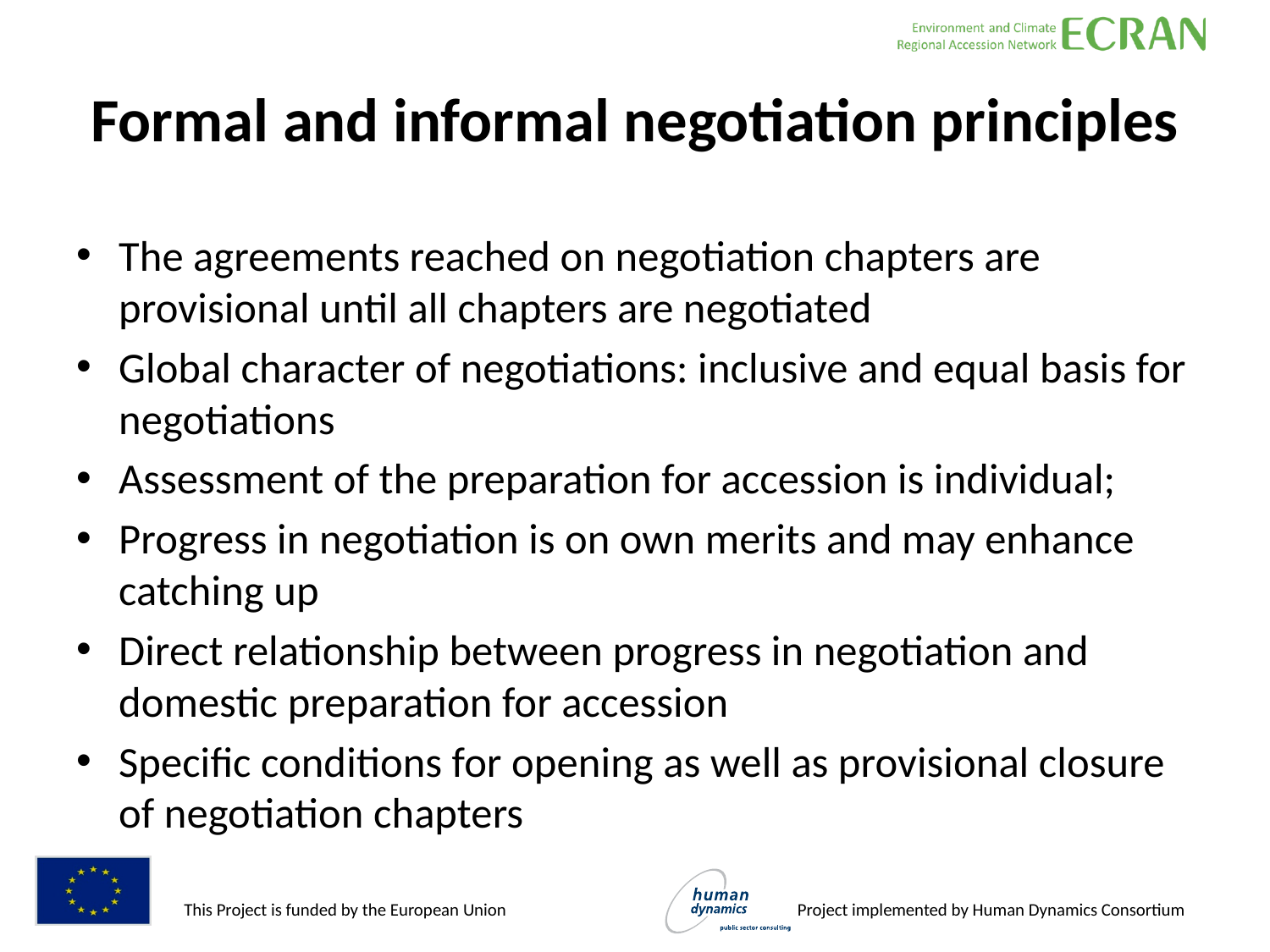

# Formal and informal negotiation principles
The agreements reached on negotiation chapters are provisional until all chapters are negotiated
Global character of negotiations: inclusive and equal basis for negotiations
Assessment of the preparation for accession is individual;
Progress in negotiation is on own merits and may enhance catching up
Direct relationship between progress in negotiation and domestic preparation for accession
Specific conditions for opening as well as provisional closure of negotiation chapters